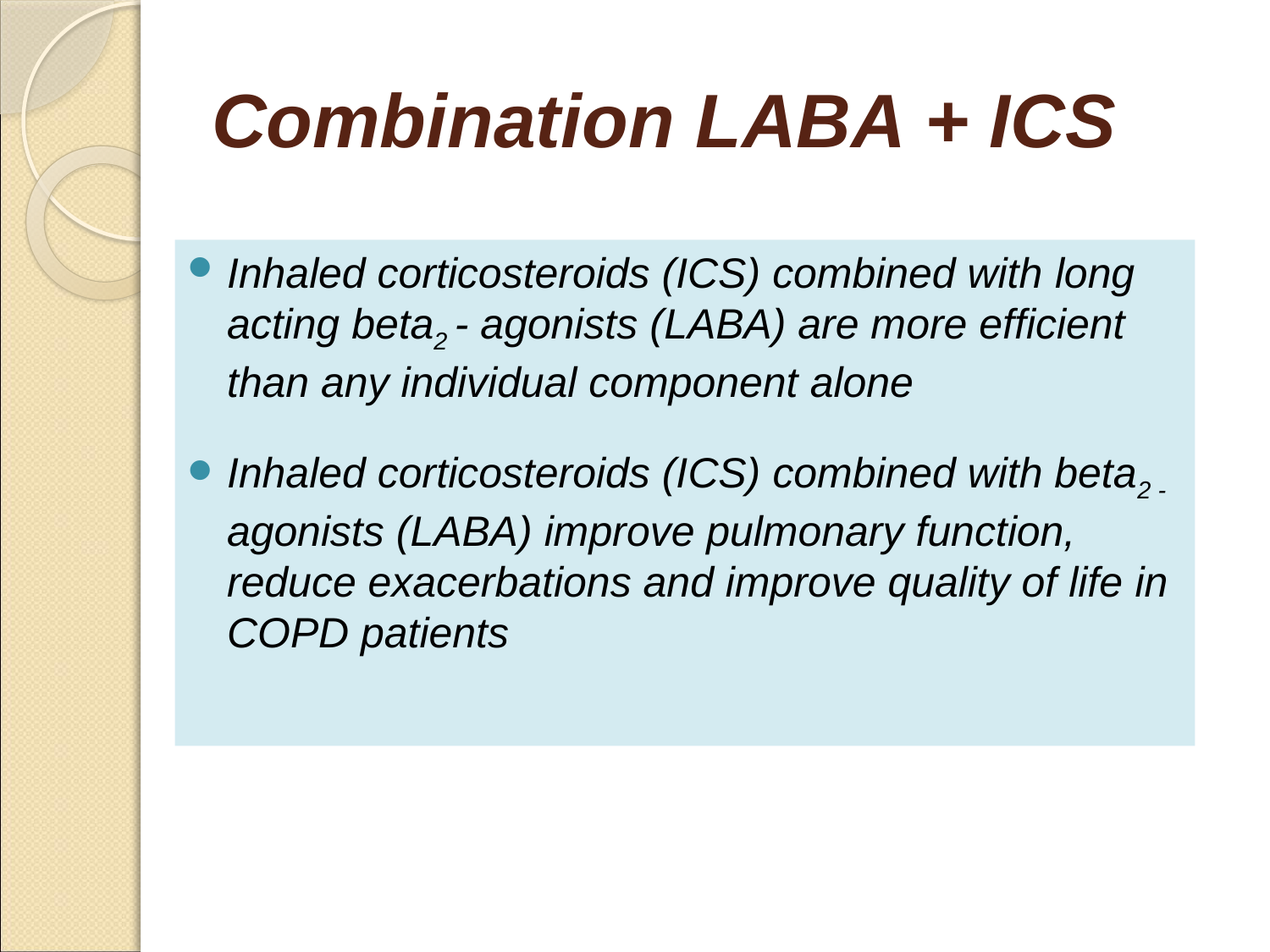

# Combination LABA + ICS
Inhaled corticosteroids (ICS) combined with long acting beta2 - agonists (LABA) are more efficient than any individual component alone
Inhaled corticosteroids (ICS) combined with beta2 - agonists (LABA) improve pulmonary function, reduce exacerbations and improve quality of life in COPD patients